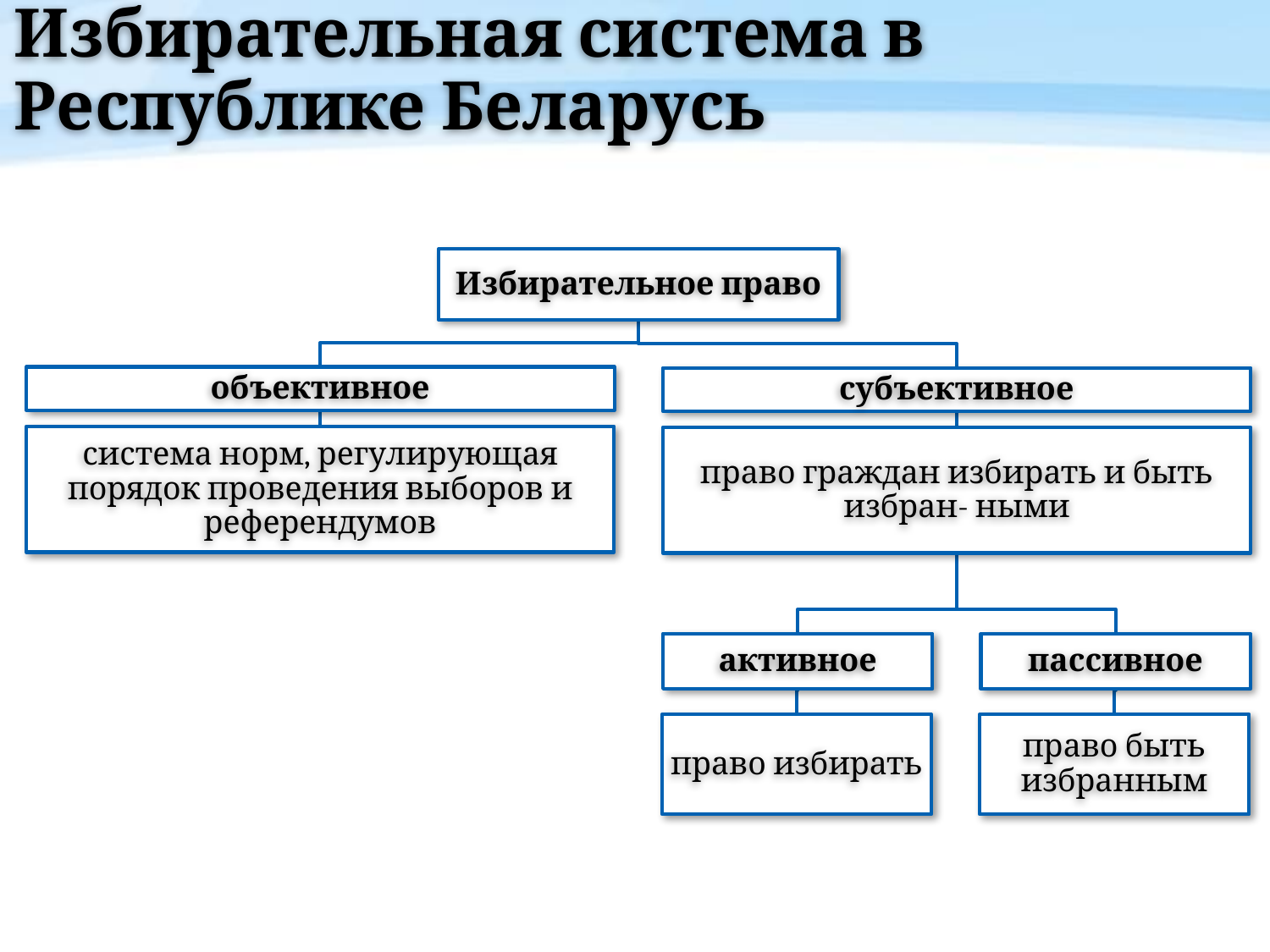

# Избирательная система в Республике Беларусь

Избирательное право

объективное

субъективное

система норм, регулирующая порядок проведения выборов и референдумов

право граждан избирать и быть избран- ными

активное

пассивное

право избирать

право быть избранным